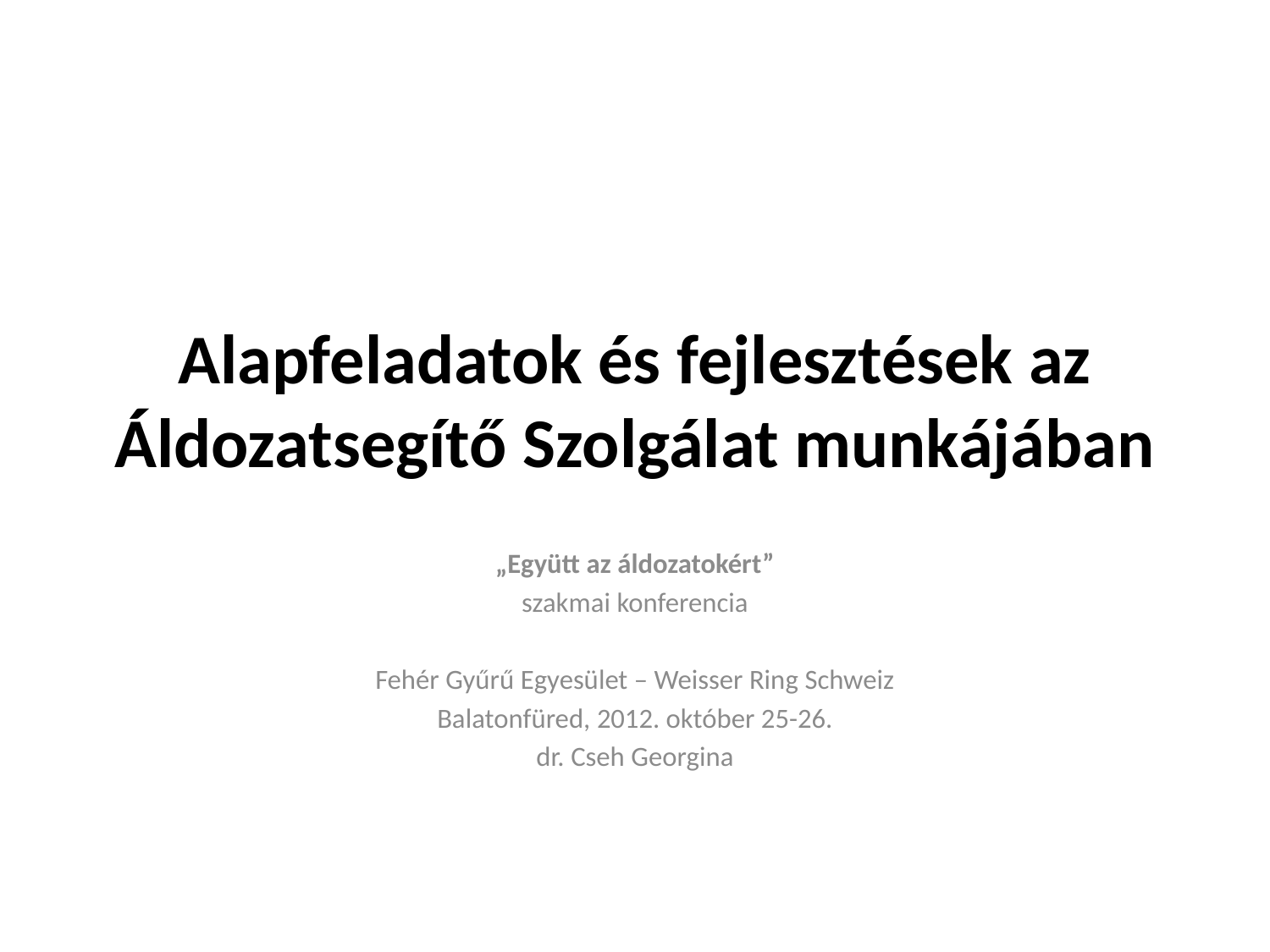

# Alapfeladatok és fejlesztések az Áldozatsegítő Szolgálat munkájában
„Együtt az áldozatokért”
szakmai konferencia

Fehér Gyűrű Egyesület – Weisser Ring Schweiz
Balatonfüred, 2012. október 25-26.
dr. Cseh Georgina